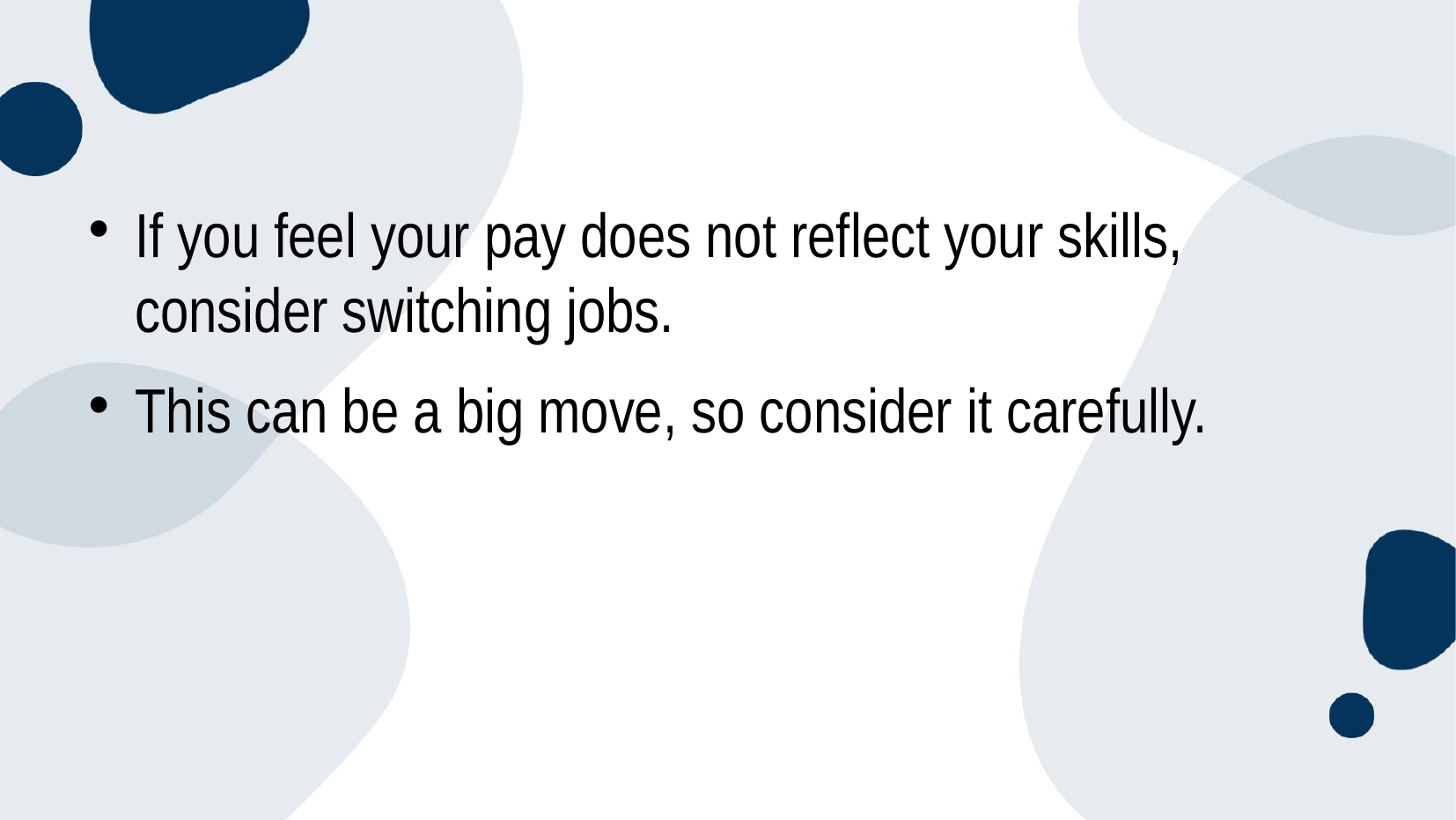

If you feel your pay does not reflect your skills, consider switching jobs.
This can be a big move, so consider it carefully.